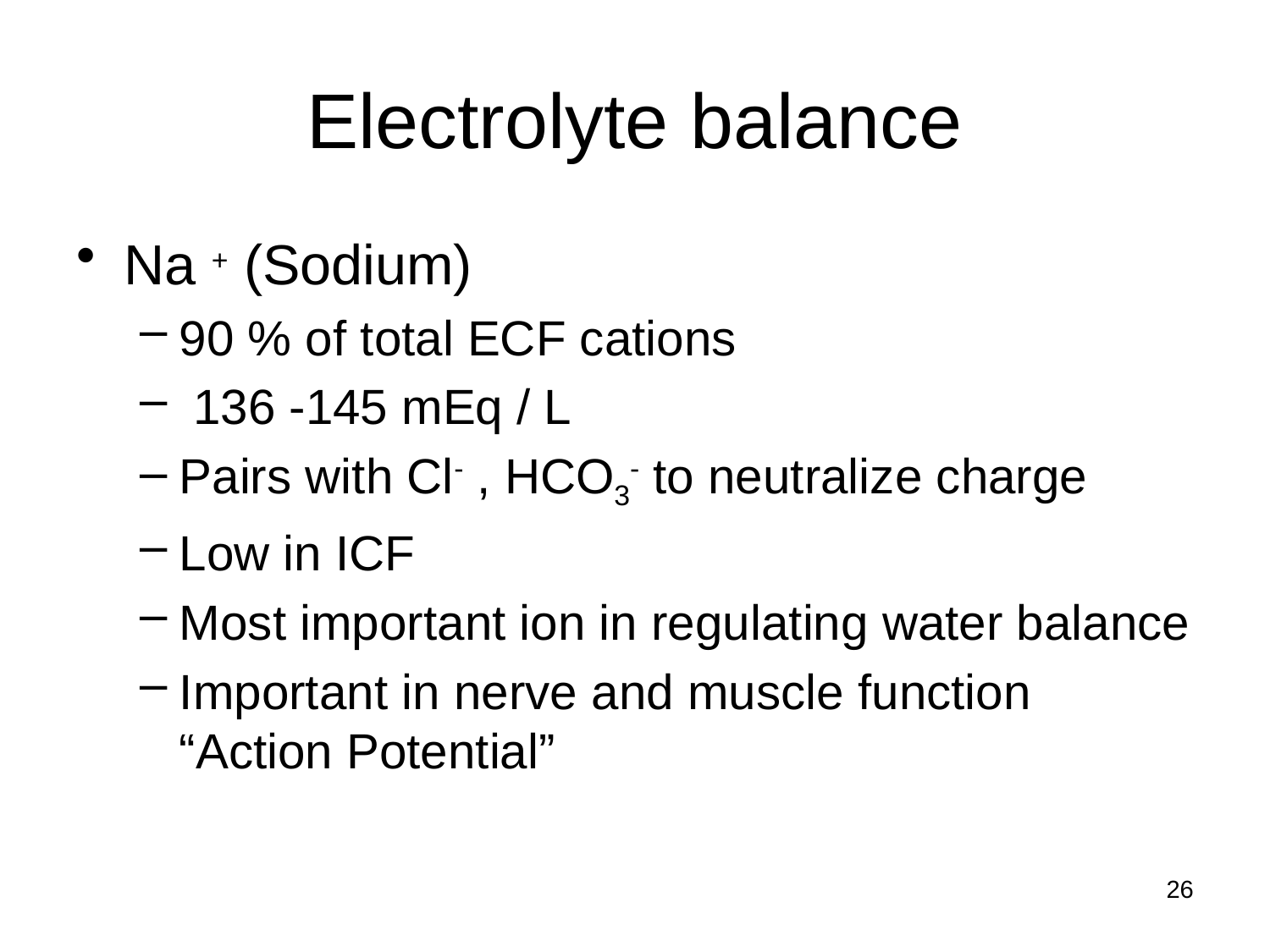

# Electrolyte balance
Na + (Sodium)
90 % of total ECF cations
 136 -145 mEq / L
Pairs with Cl- , HCO3- to neutralize charge
Low in ICF
Most important ion in regulating water balance
Important in nerve and muscle function “Action Potential”
26